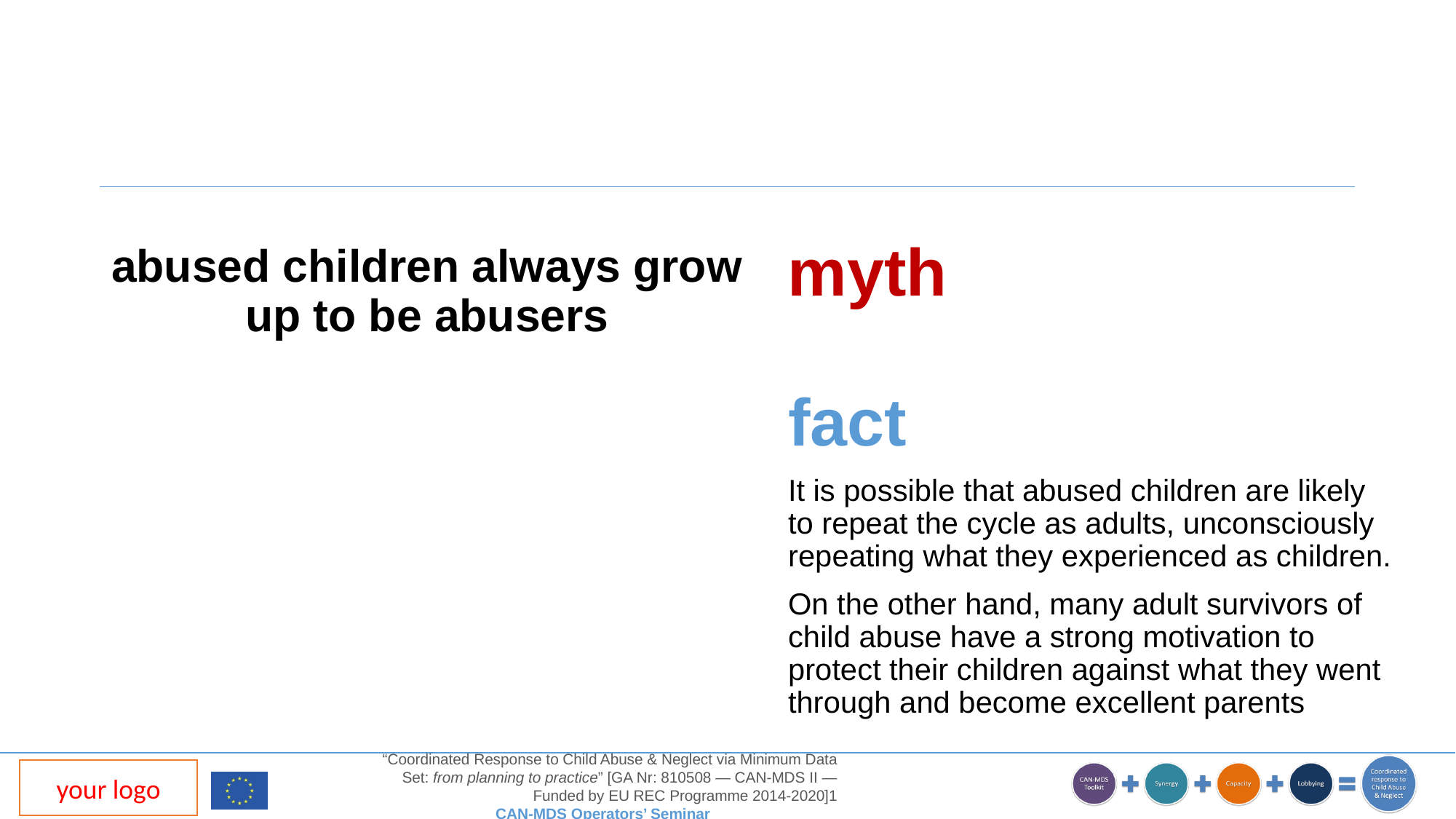

myth
abused children always grow up to be abusers
fact
It is possible that abused children are likely to repeat the cycle as adults, unconsciously repeating what they experienced as children.
On the other hand, many adult survivors of child abuse have a strong motivation to protect their children against what they went through and become excellent parents